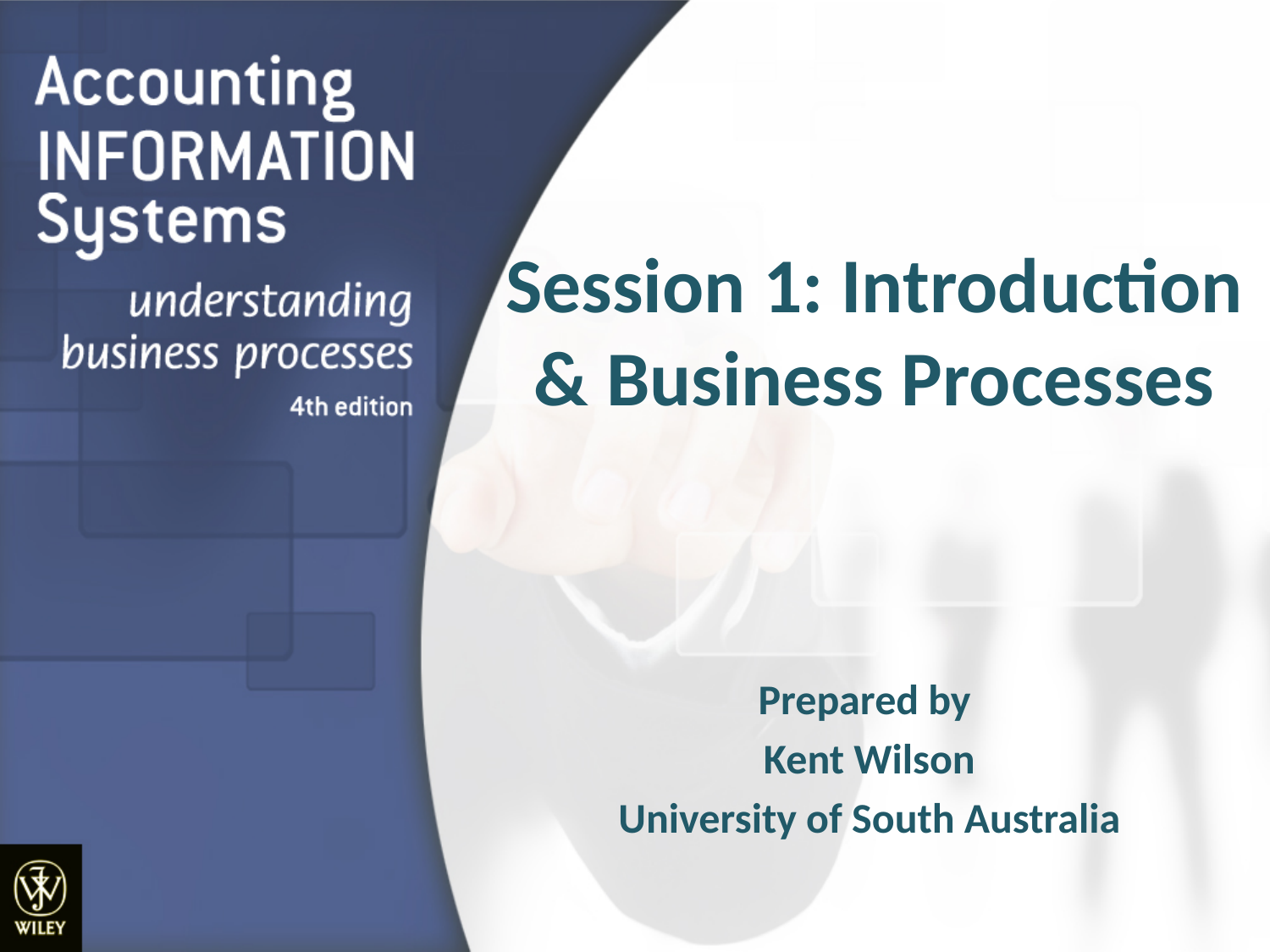

# Session 1: Introduction & Business Processes
Prepared by
Kent Wilson
University of South Australia